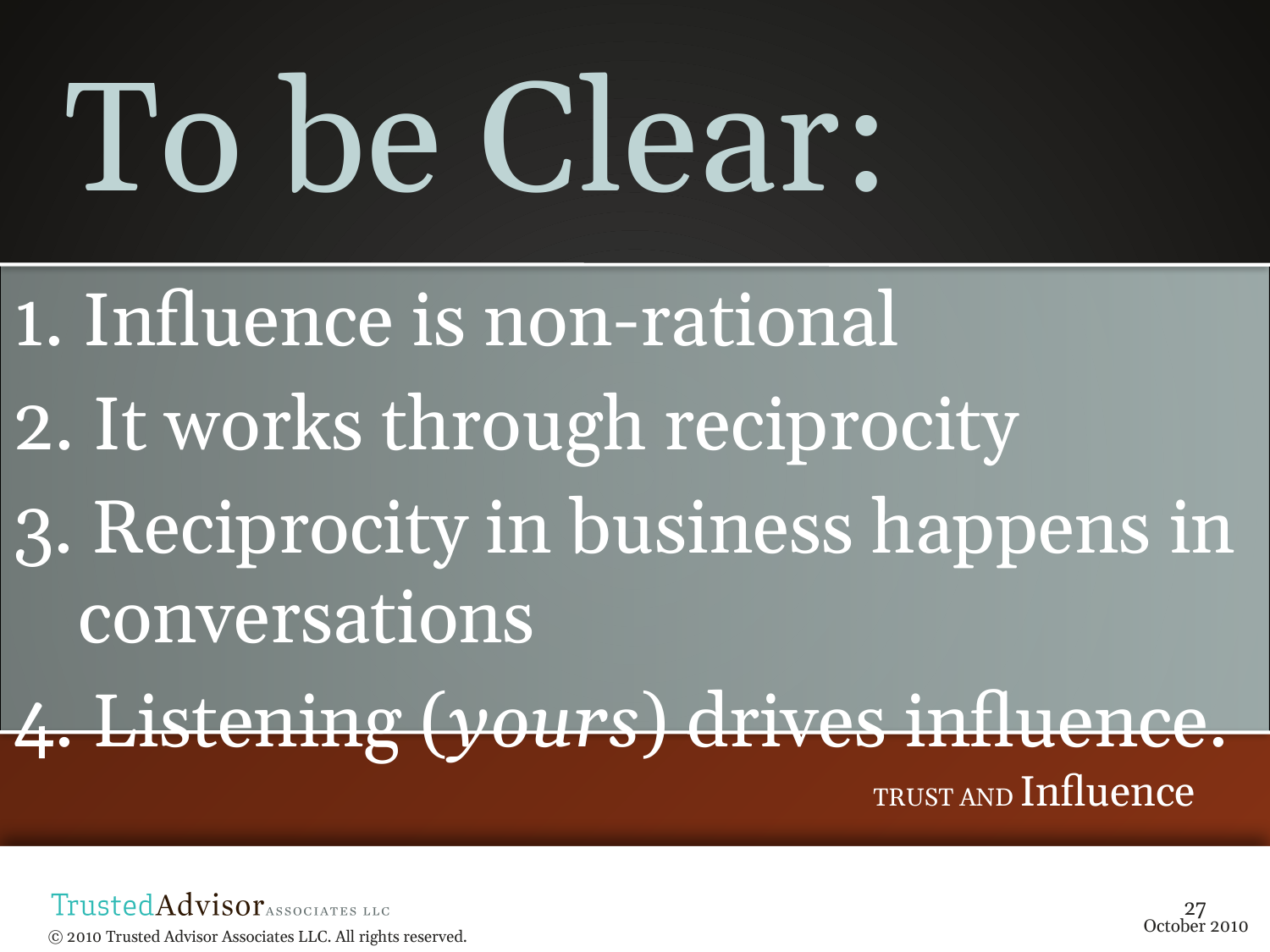

# To be Clear:
1. Influence is non-rational
2. It works through reciprocity
3. Reciprocity in business happens in conversations
4. Listening (yours) drives influence.